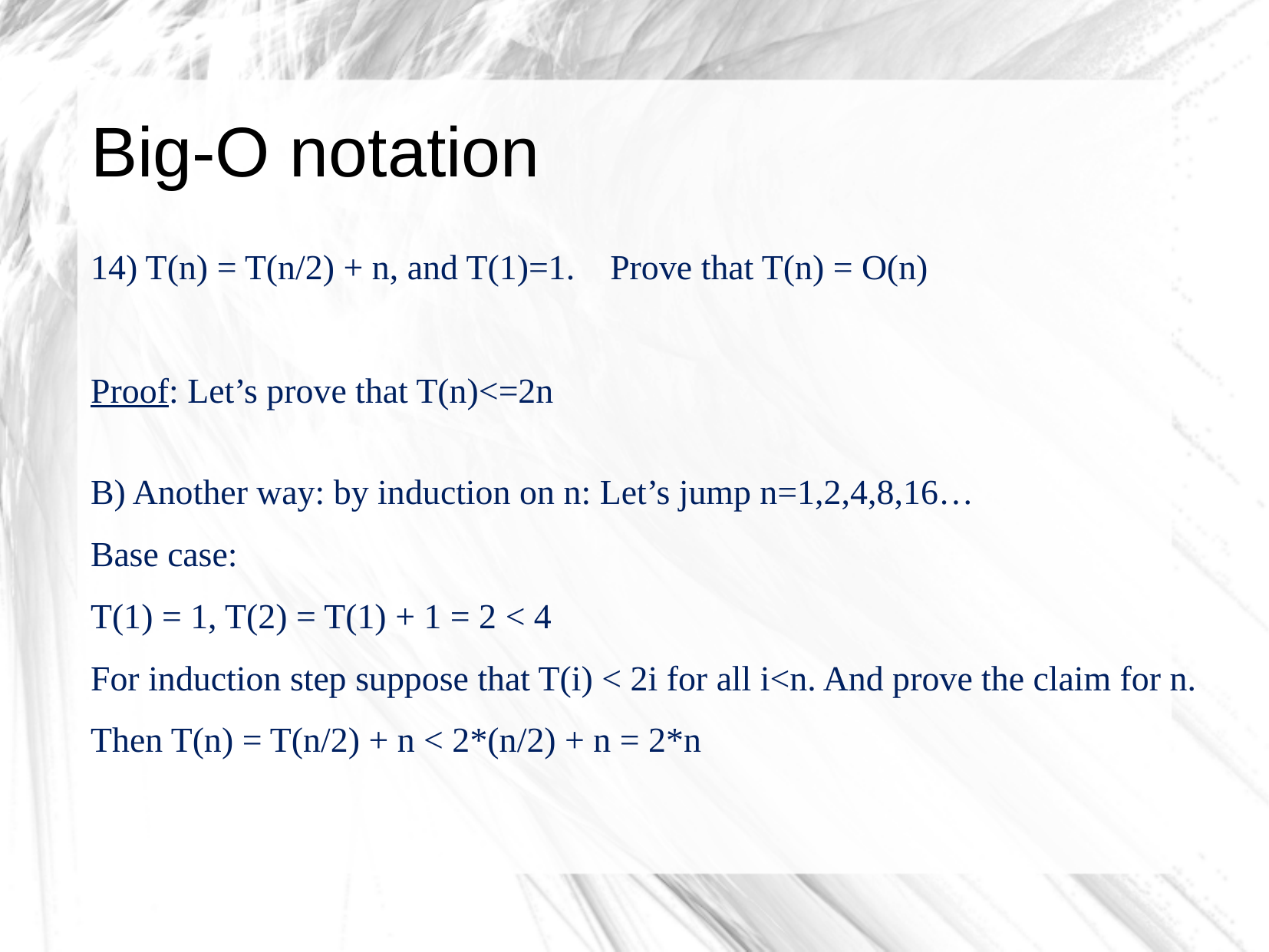

# Big-O notation
14) T(n) = T(n/2) + n, and T(1)=1.    Prove that T(n) = O(n)

Proof: Let’s prove that T(n)<=2n
B) Another way: by induction on n: Let’s jump n=1,2,4,8,16…
Base case:
T(1) = 1, T(2) = T(1) + 1 = 2 < 4
For induction step suppose that T(i) < 2i for all i<n. And prove the claim for n.
Then T(n) = T(n/2) + n < 2*(n/2) + n = 2*n